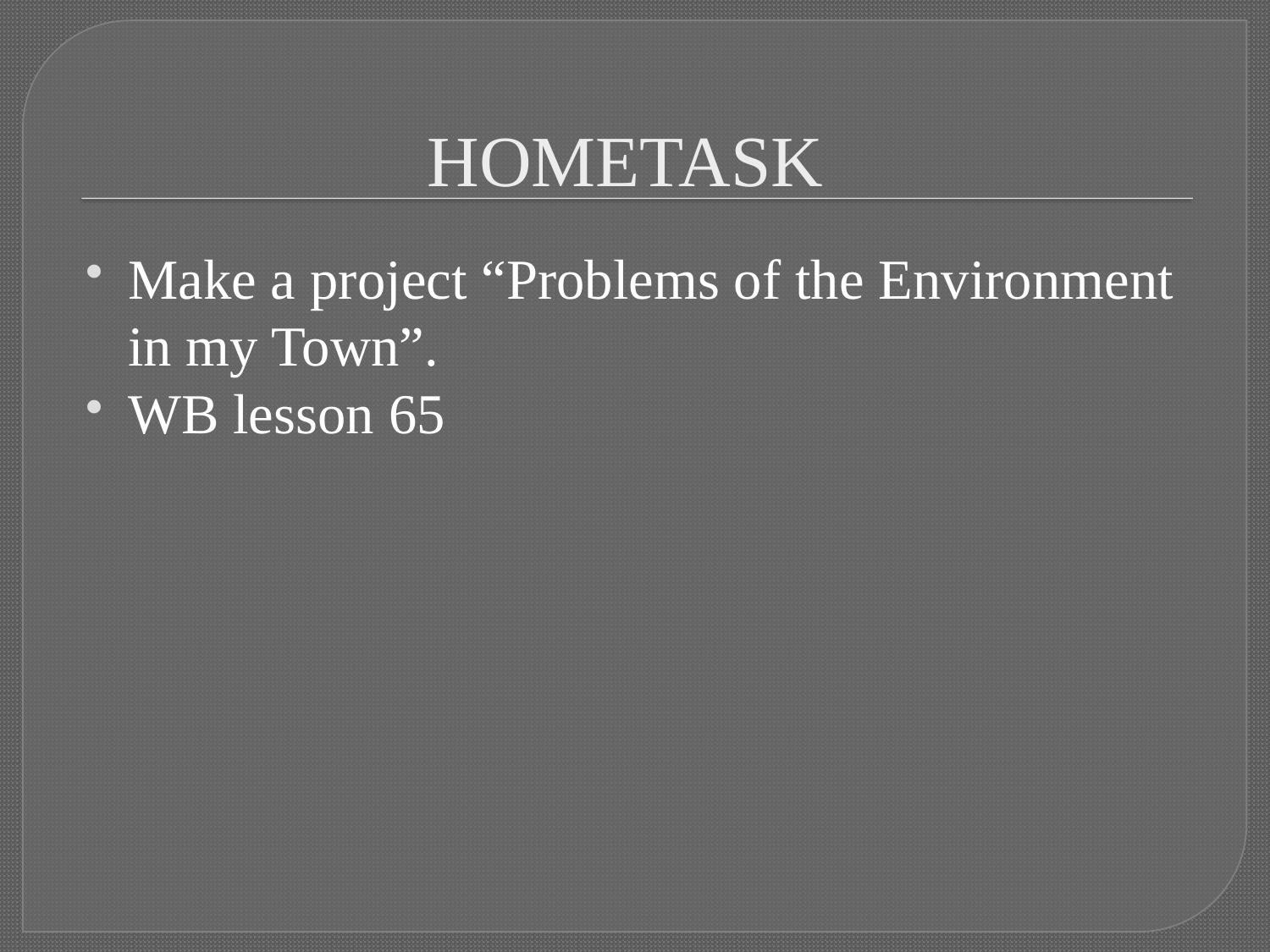

# HOMETASK
Make a project “Problems of the Environment in my Town”.
WB lesson 65